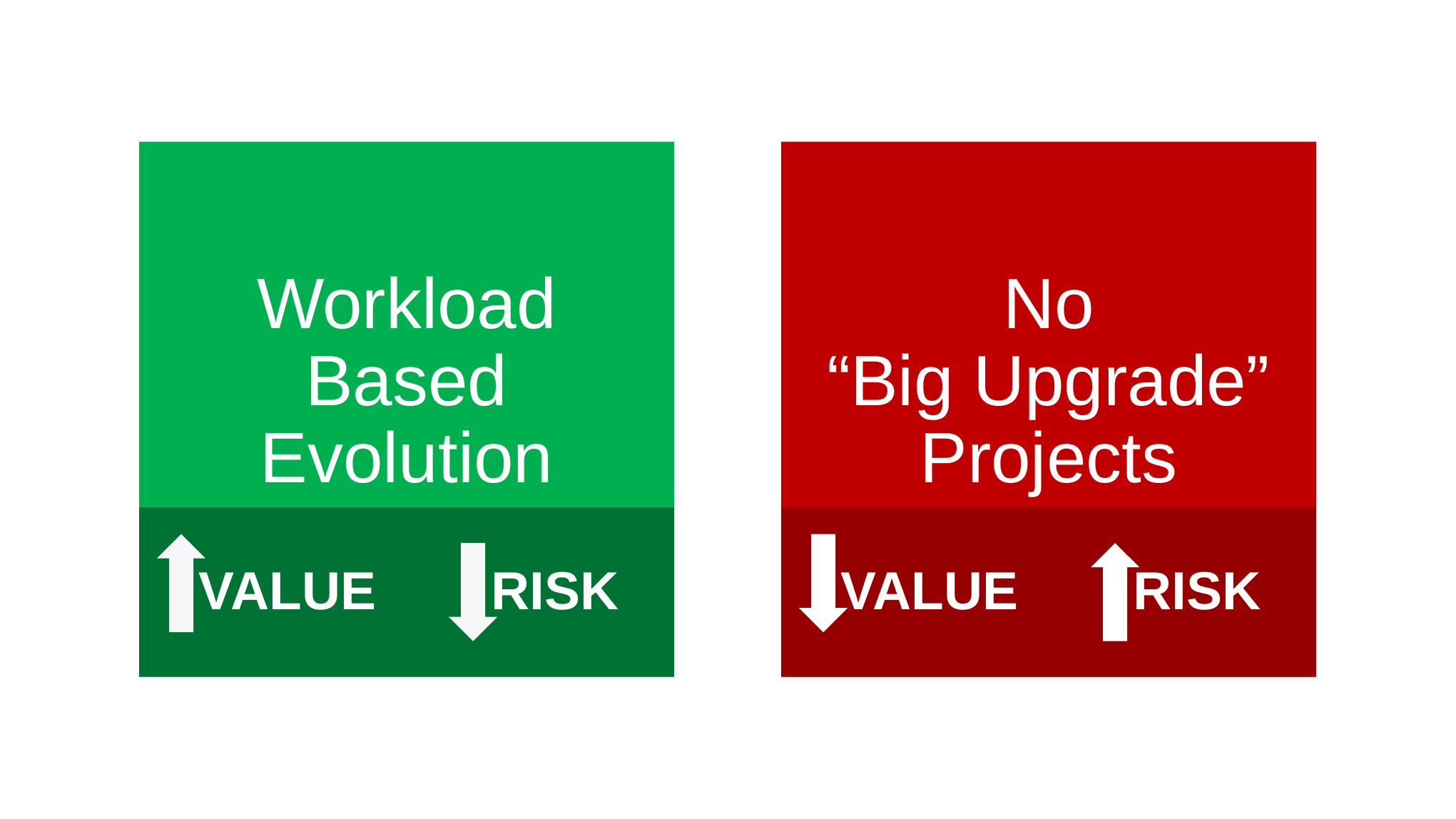

Workload Based Evolution
No
“Big Upgrade”
Projects
  VALUE

  RISK

  VALUE

  RISK